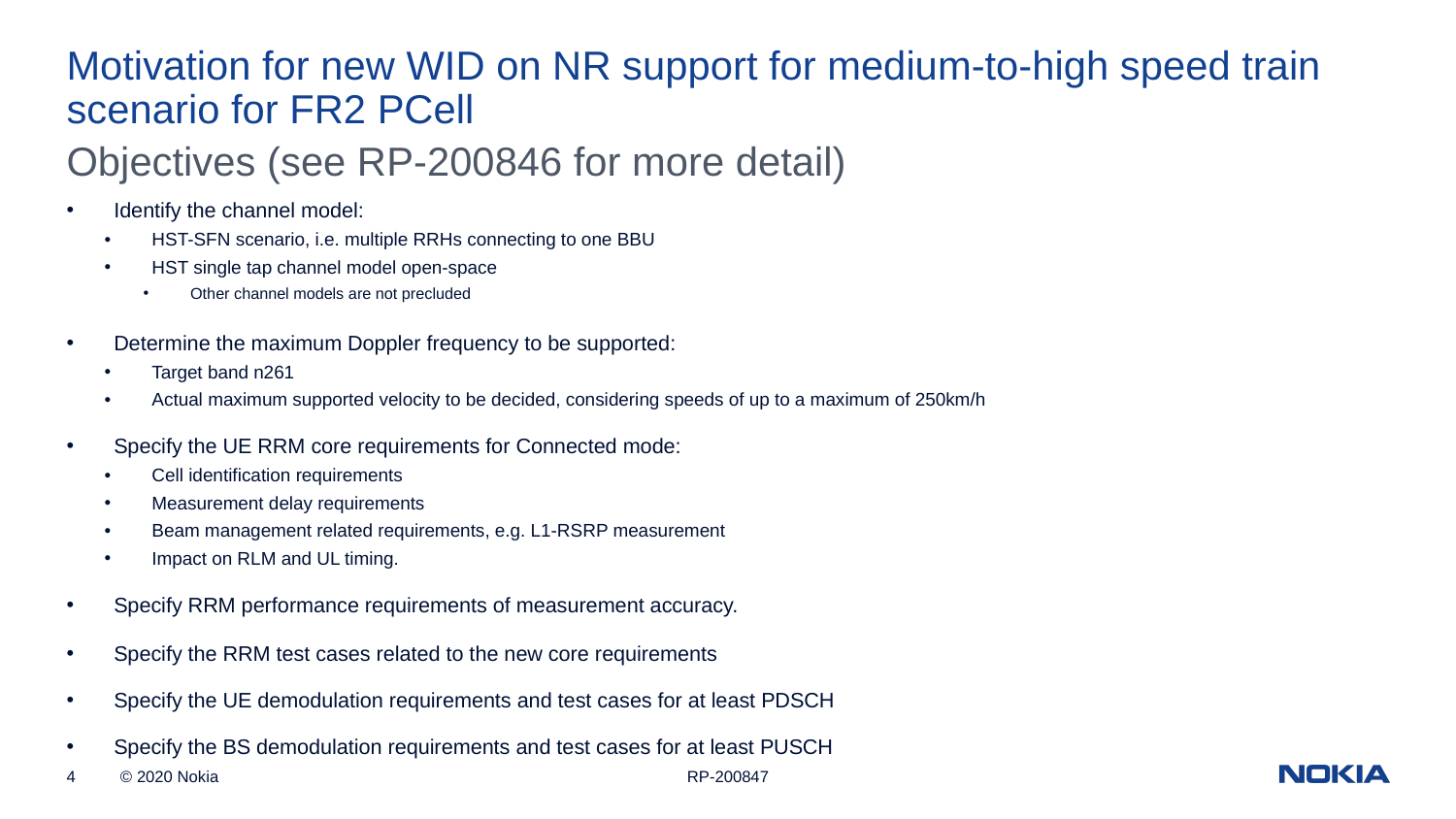

Motivation for new WID on NR support for medium-to-high speed train scenario for FR2 PCell
Objectives (see RP-200846 for more detail)
Identify the channel model:
HST-SFN scenario, i.e. multiple RRHs connecting to one BBU
HST single tap channel model open-space
Other channel models are not precluded

Determine the maximum Doppler frequency to be supported:
Target band n261
Actual maximum supported velocity to be decided, considering speeds of up to a maximum of 250km/h

Specify the UE RRM core requirements for Connected mode:
Cell identification requirements
Measurement delay requirements
Beam management related requirements, e.g. L1-RSRP measurement
Impact on RLM and UL timing.

Specify RRM performance requirements of measurement accuracy.

Specify the RRM test cases related to the new core requirements

Specify the UE demodulation requirements and test cases for at least PDSCH

Specify the BS demodulation requirements and test cases for at least PUSCH
RP-200847